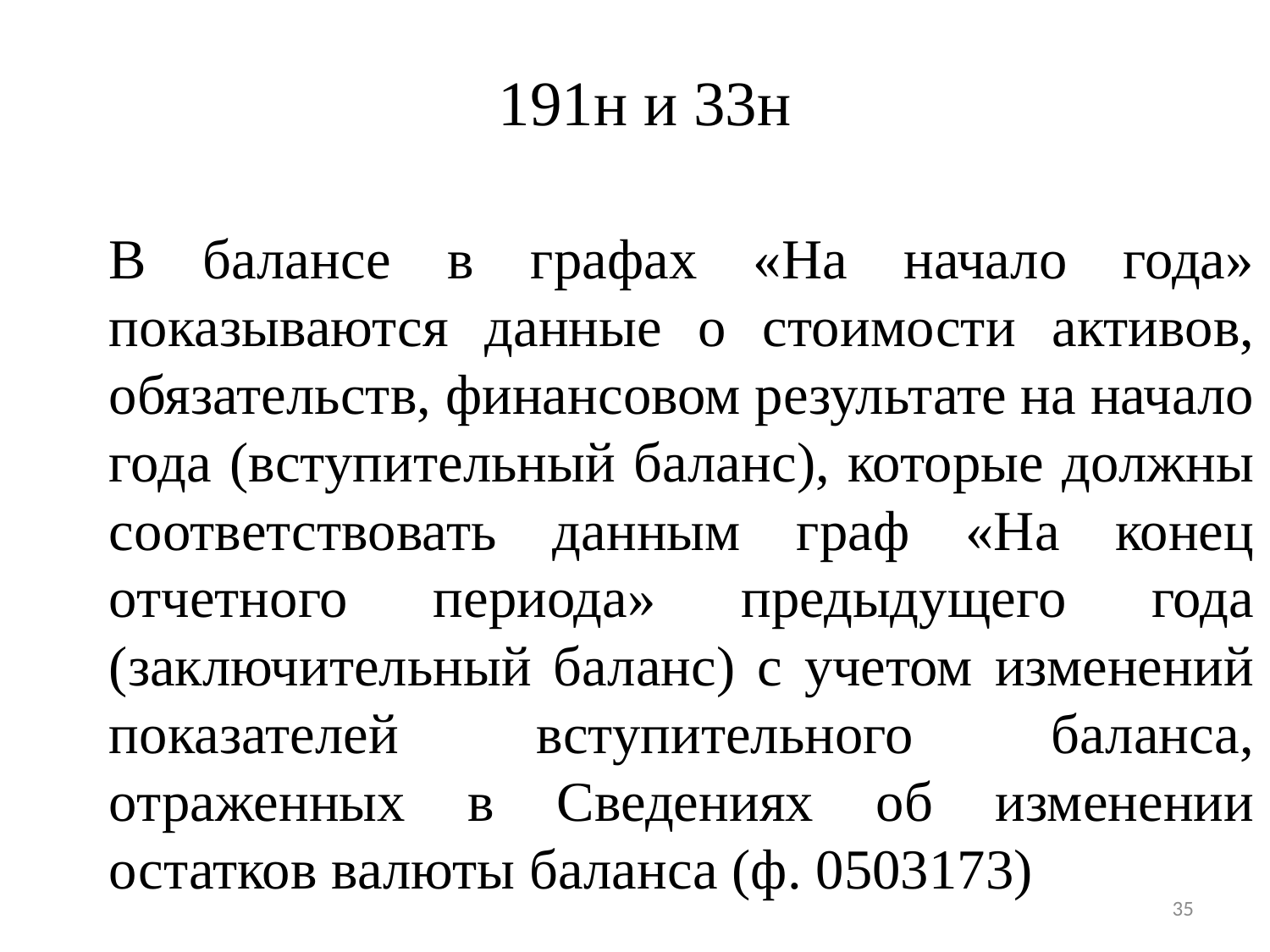

191н и 33н
В балансе в графах «На начало года» показываются данные о стоимости активов, обязательств, финансовом результате на начало года (вступительный баланс), которые должны соответствовать данным граф «На конец отчетного периода» предыдущего года (заключительный баланс) с учетом изменений показателей вступительного баланса, отраженных в Сведениях об изменении остатков валюты баланса (ф. 0503173)
35